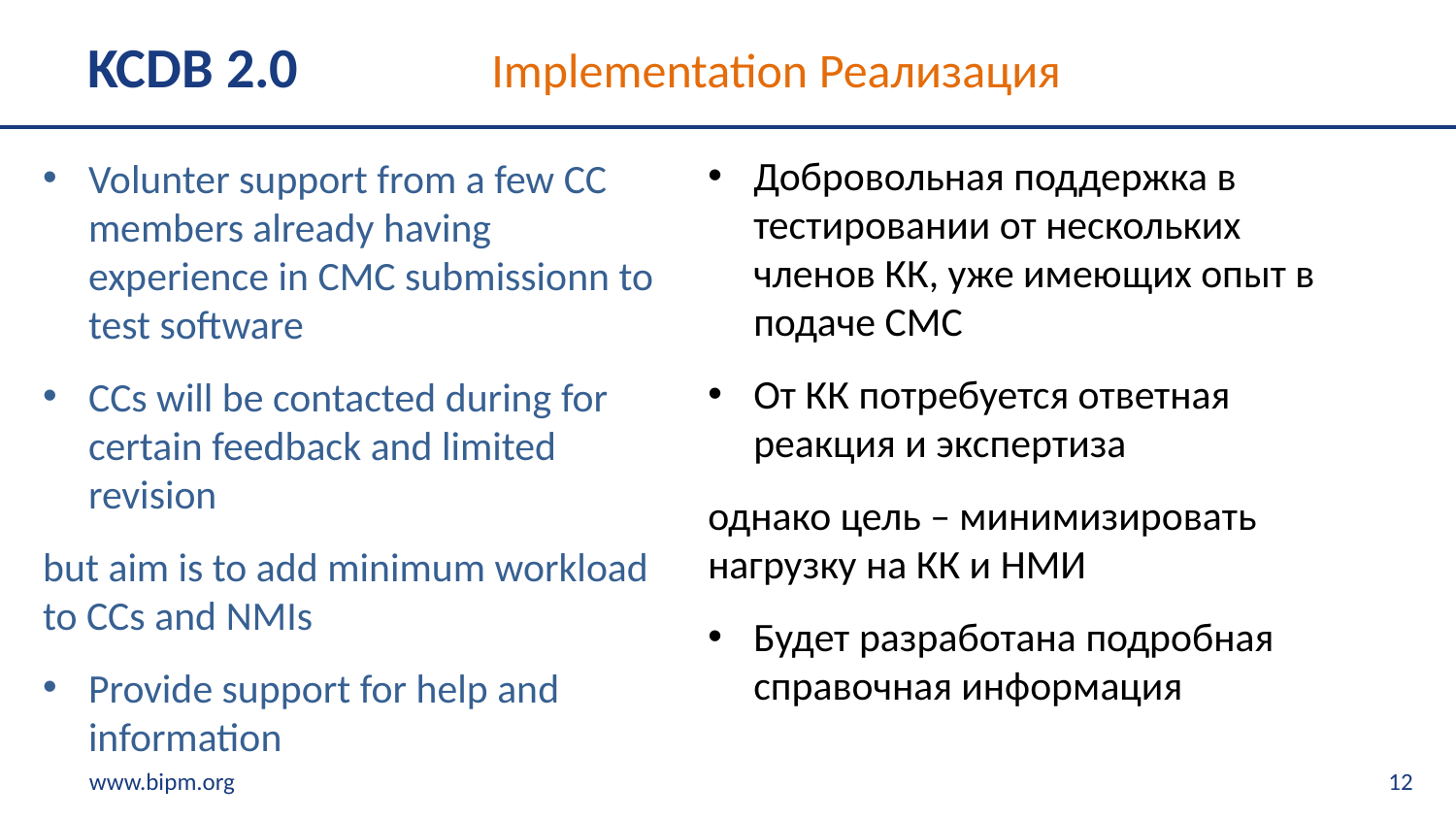

# KCDB 2.0               Implementation Реализация
Добровольная поддержка в тестировании от нескольких членов КК, уже имеющих опыт в подаче CMC
От КК потребуется ответная реакция и экспертиза
однако цель – минимизировать нагрузку на КК и НМИ
Будет разработана подробная справочная информация
Volunter support from a few CC members already having experience in CMC submissionn to test software
CCs will be contacted during for certain feedback and limited revision
but aim is to add minimum workload to CCs and NMIs
Provide support for help and information